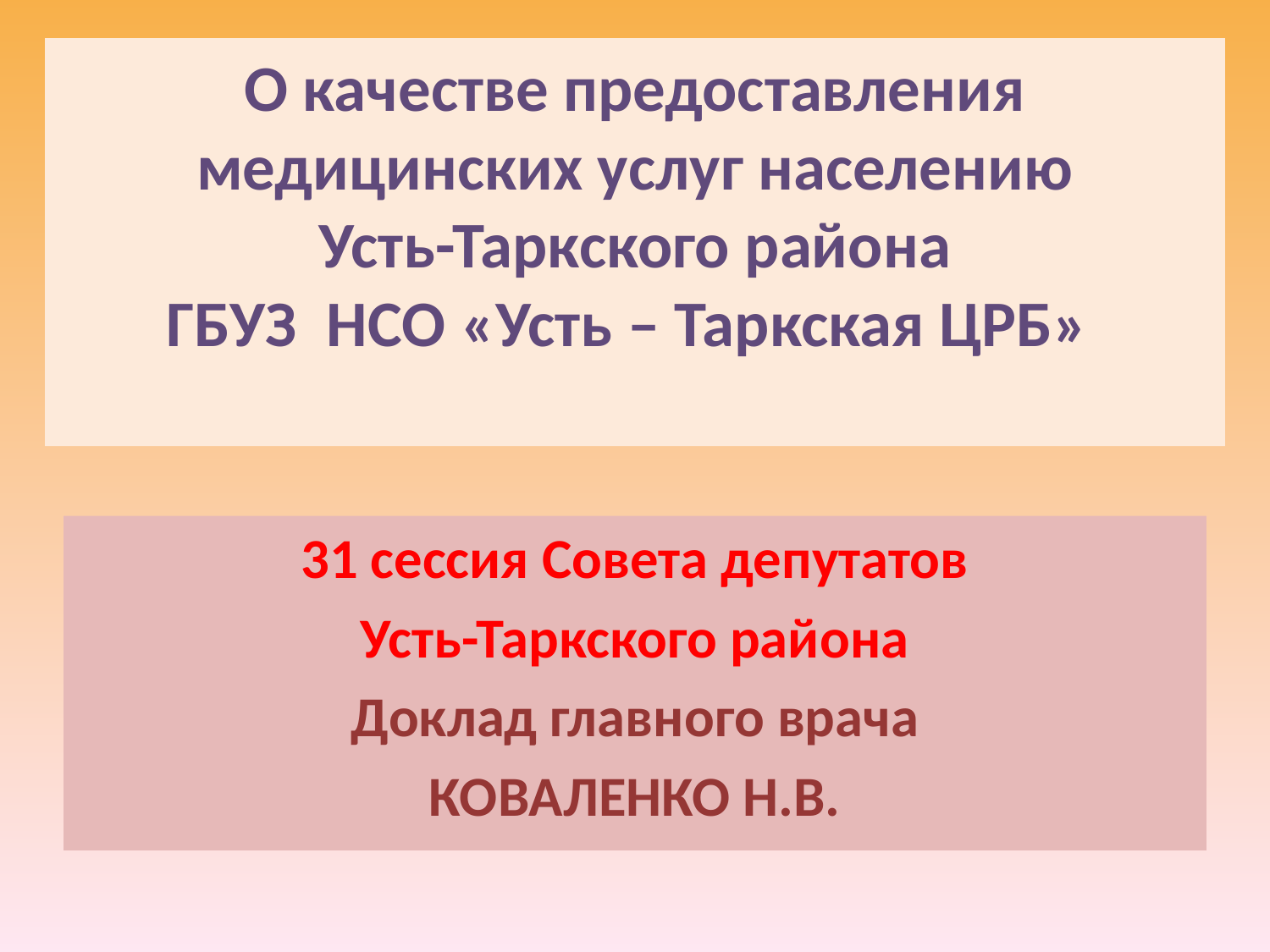

# О качестве предоставления медицинских услуг населению Усть-Таркского района ГБУЗ  НСО «Усть – Таркская ЦРБ»
31 сессия Совета депутатов
 Усть-Таркского района
Доклад главного врача
КОВАЛЕНКО Н.В.